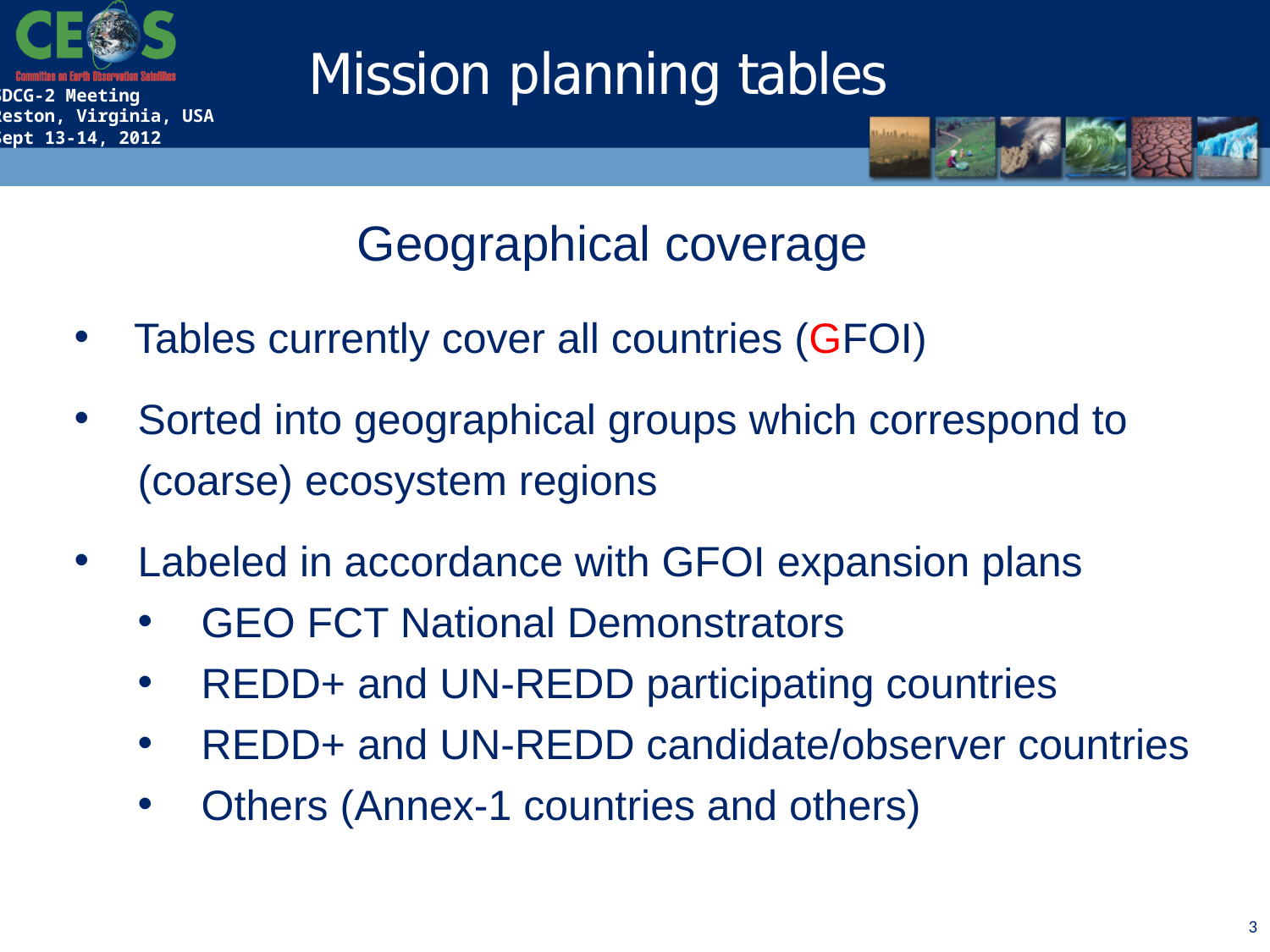

Mission planning tables
Geographical coverage
 Tables currently cover all countries (GFOI)

Sorted into geographical groups which correspond to (coarse) ecosystem regions

Labeled in accordance with GFOI expansion plans
GEO FCT National Demonstrators
REDD+ and UN-REDD participating countries
REDD+ and UN-REDD candidate/observer countries
Others (Annex-1 countries and others)

3